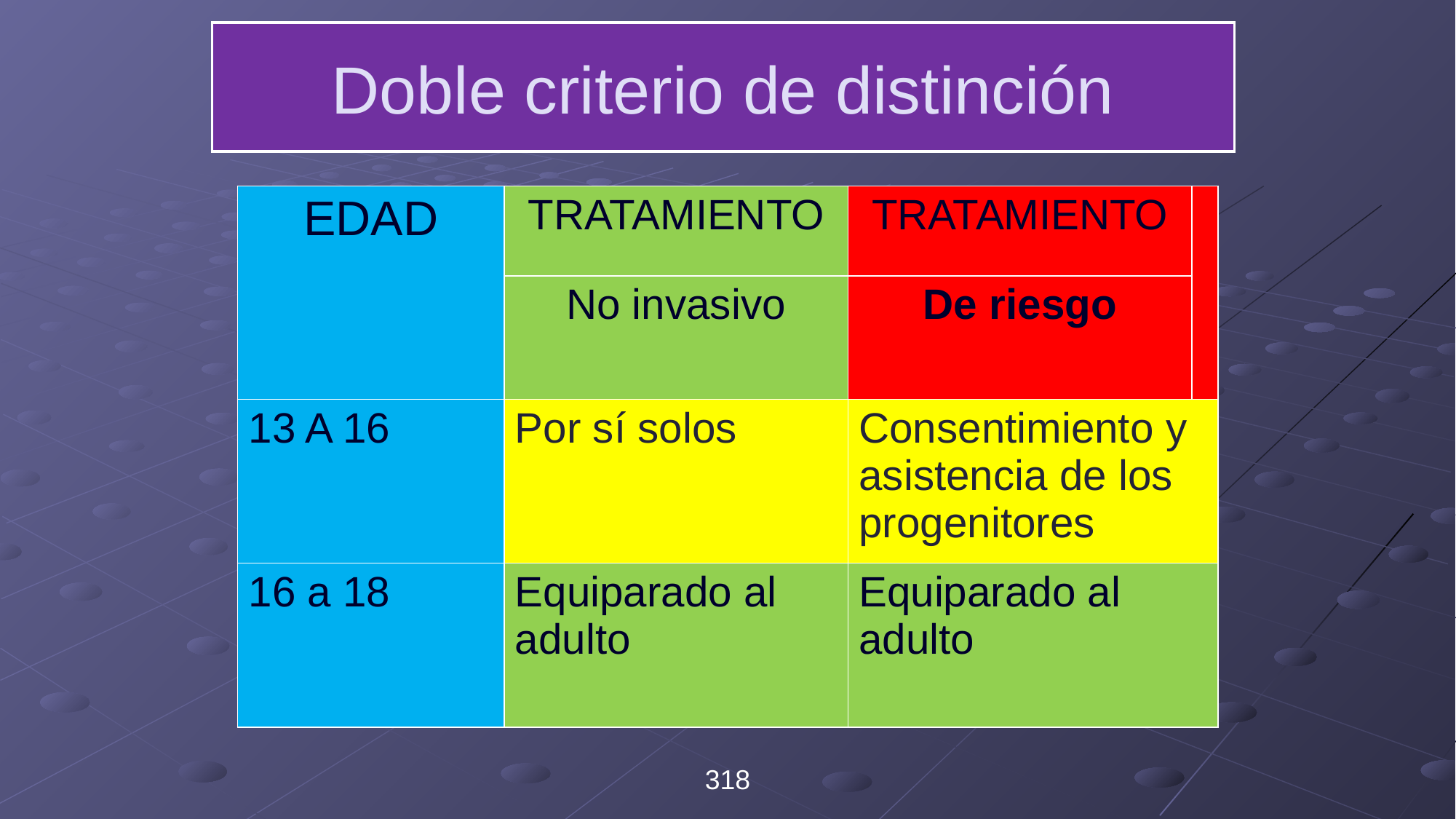

# Doble criterio de distinción
| EDAD | TRATAMIENTO | TRATAMIENTO |  |
| --- | --- | --- | --- |
|  | No invasivo | De riesgo |  |
| 13 A 16 | Por sí solos | Consentimiento y asistencia de los progenitores |  |
| 16 a 18 | Equiparado al adulto | Equiparado al adulto |  |

318